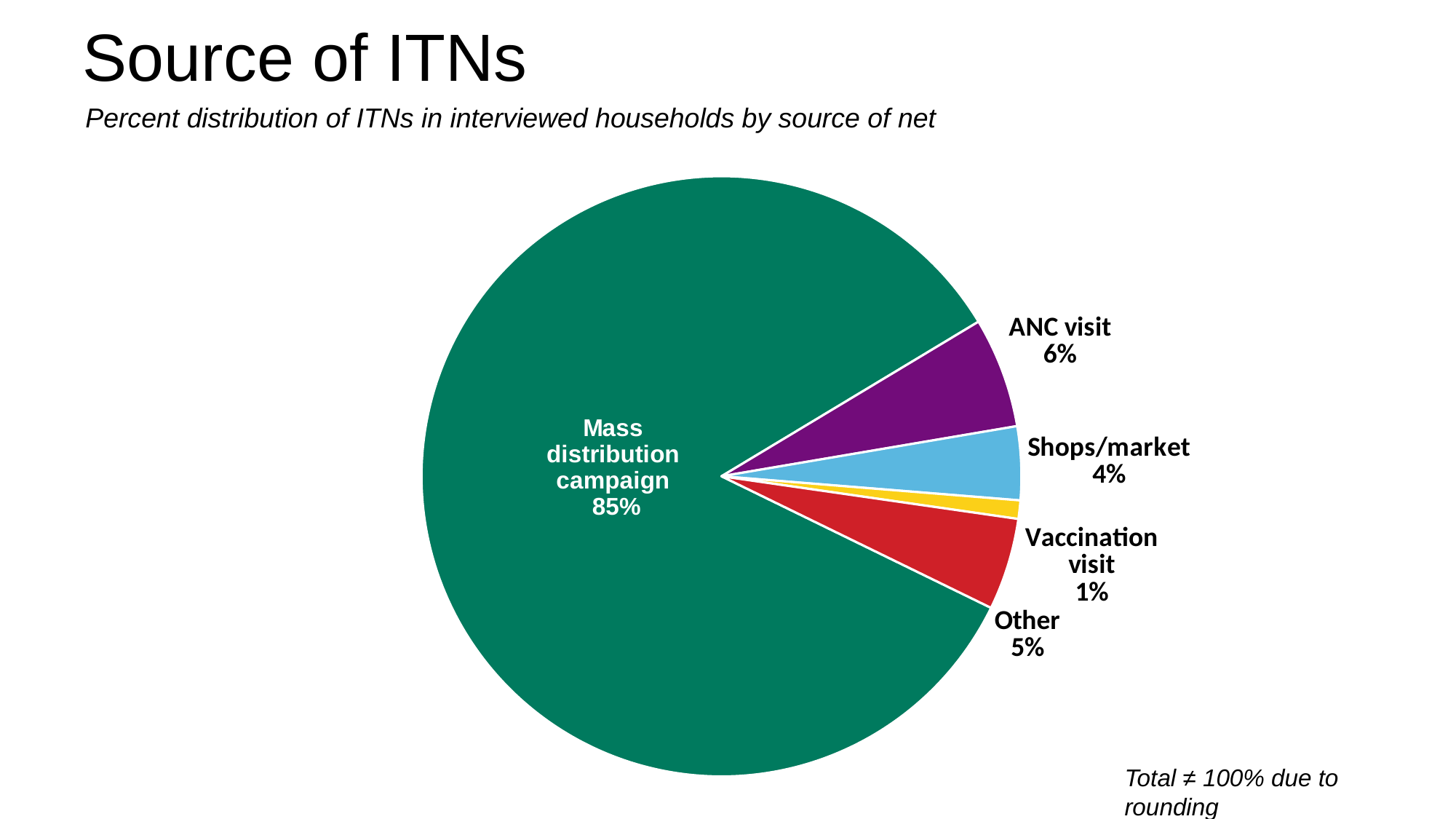

# Source of ITNs
Percent distribution of ITNs in interviewed households by source of net

### Chart

| Category | Series 1 |
|---|---|
| Mass distribution campaign | 85.0 |
| ANC visit | 6.0 |
| Shops/market | 4.0 |
| Vaccination visit | 1.0 |
| Other | 5.0 |
Total ≠ 100% due to rounding